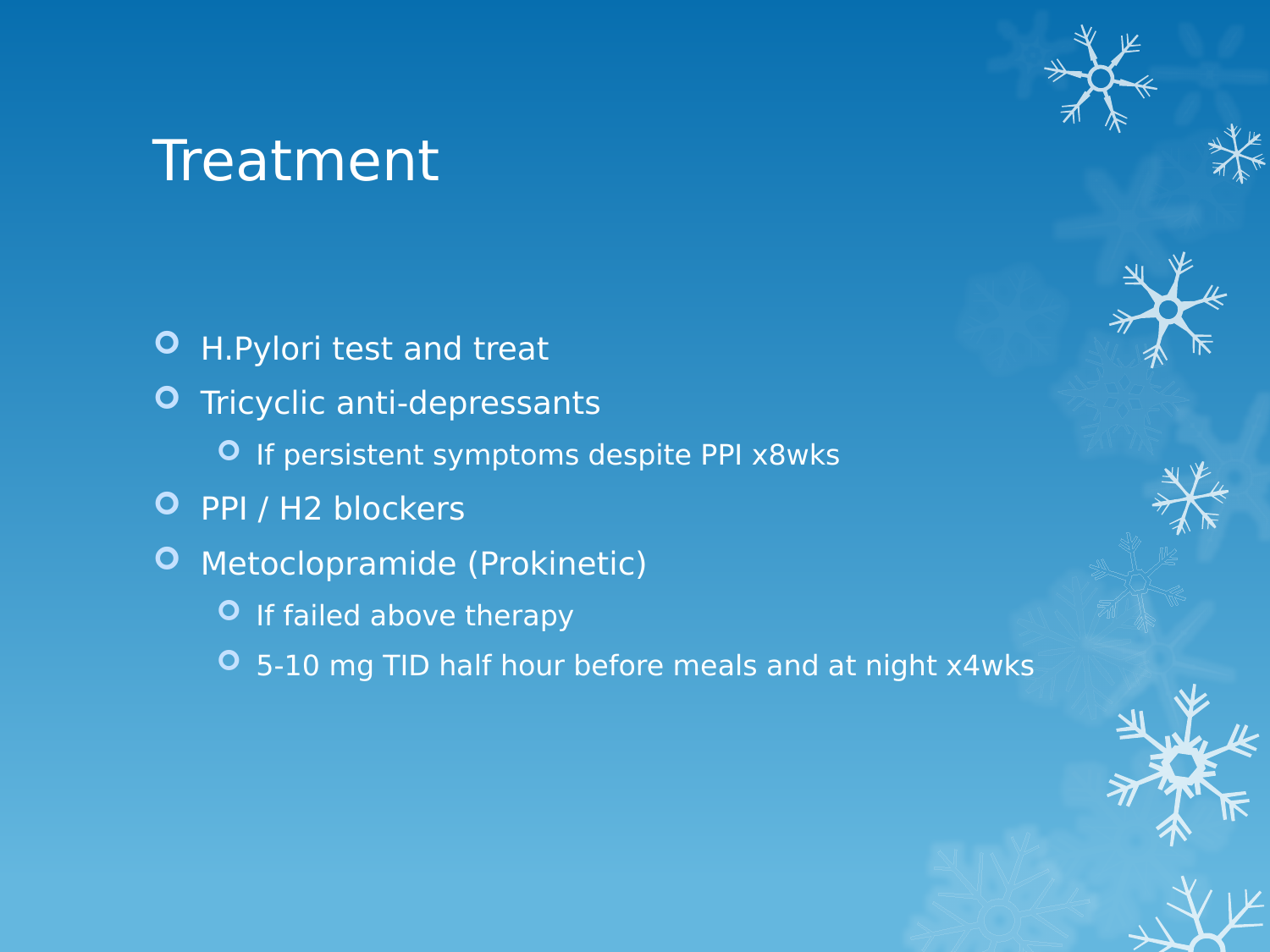

# Treatment
H.Pylori test and treat
Tricyclic anti-depressants
If persistent symptoms despite PPI x8wks
PPI / H2 blockers
Metoclopramide (Prokinetic)
If failed above therapy
5-10 mg TID half hour before meals and at night x4wks